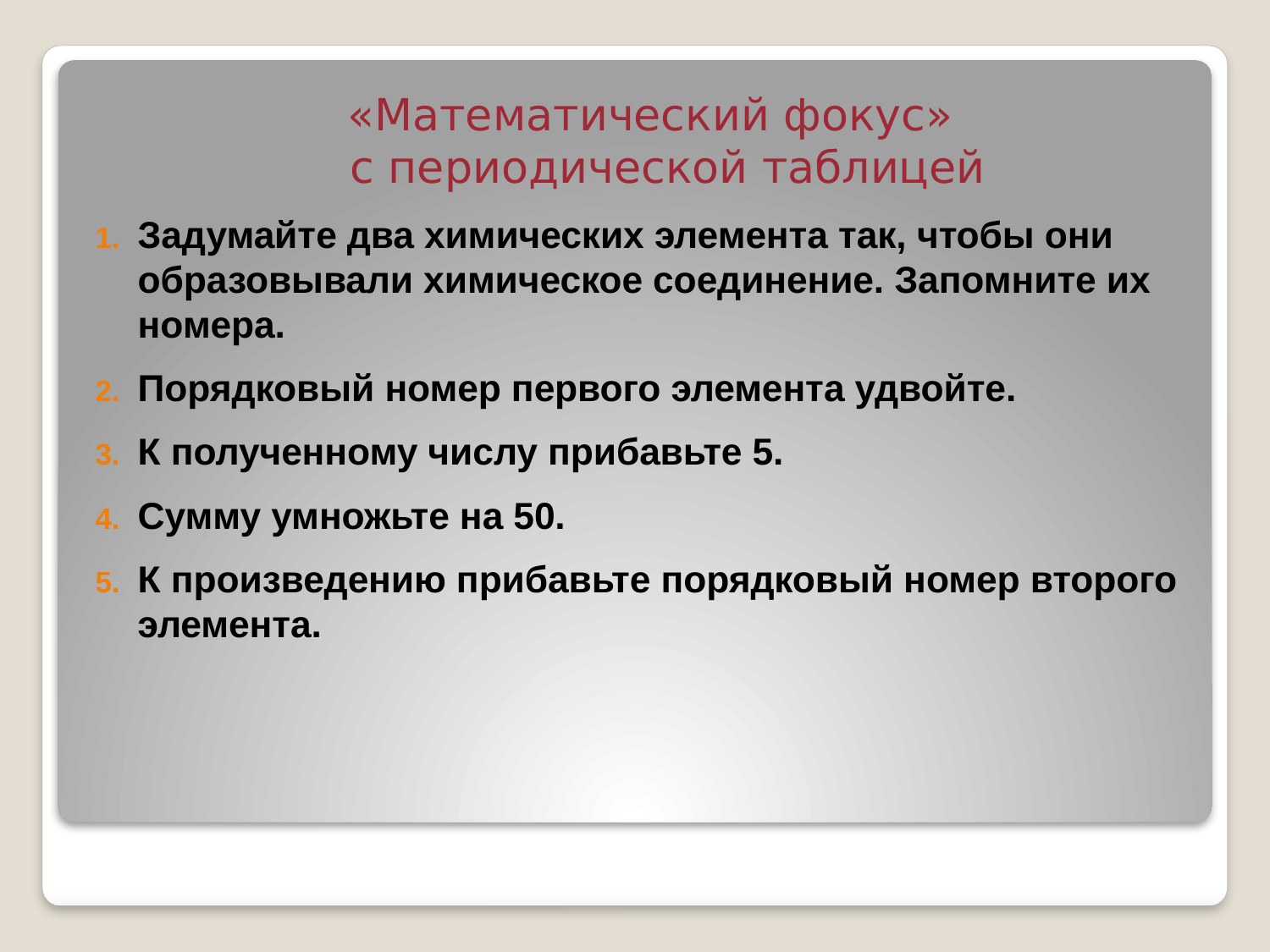

«Математический фокус»
 с периодической таблицей
Задумайте два химических элемента так, чтобы они образовывали химическое соединение. Запомните их номера.
Порядковый номер первого элемента удвойте.
К полученному числу прибавьте 5.
Сумму умножьте на 50.
К произведению прибавьте порядковый номер второго элемента.

#